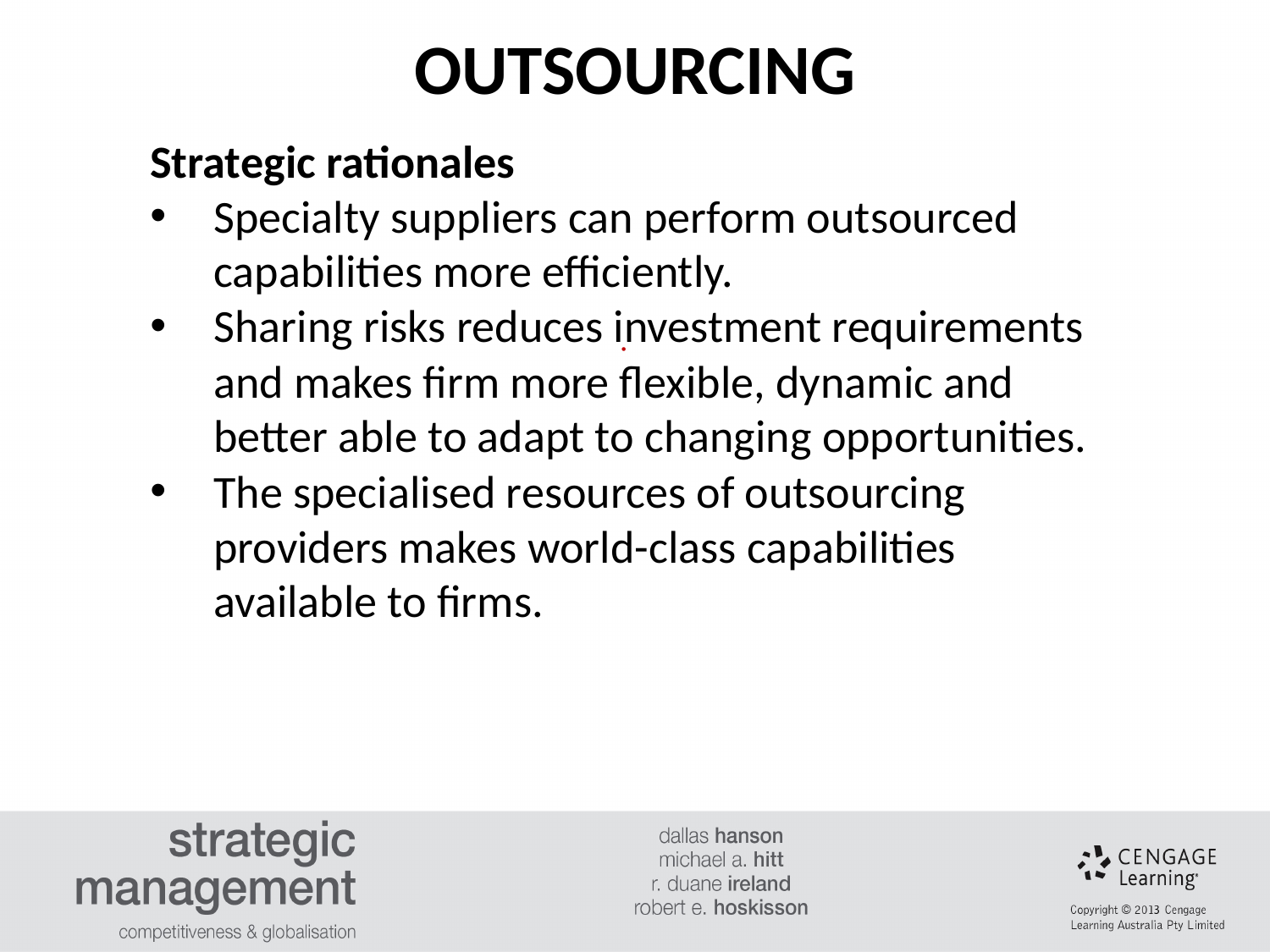

OUTSOURCING
Strategic rationales
Specialty suppliers can perform outsourced capabilities more efficiently.
Sharing risks reduces investment requirements and makes firm more flexible, dynamic and better able to adapt to changing opportunities.
The specialised resources of outsourcing providers makes world-class capabilities available to firms.